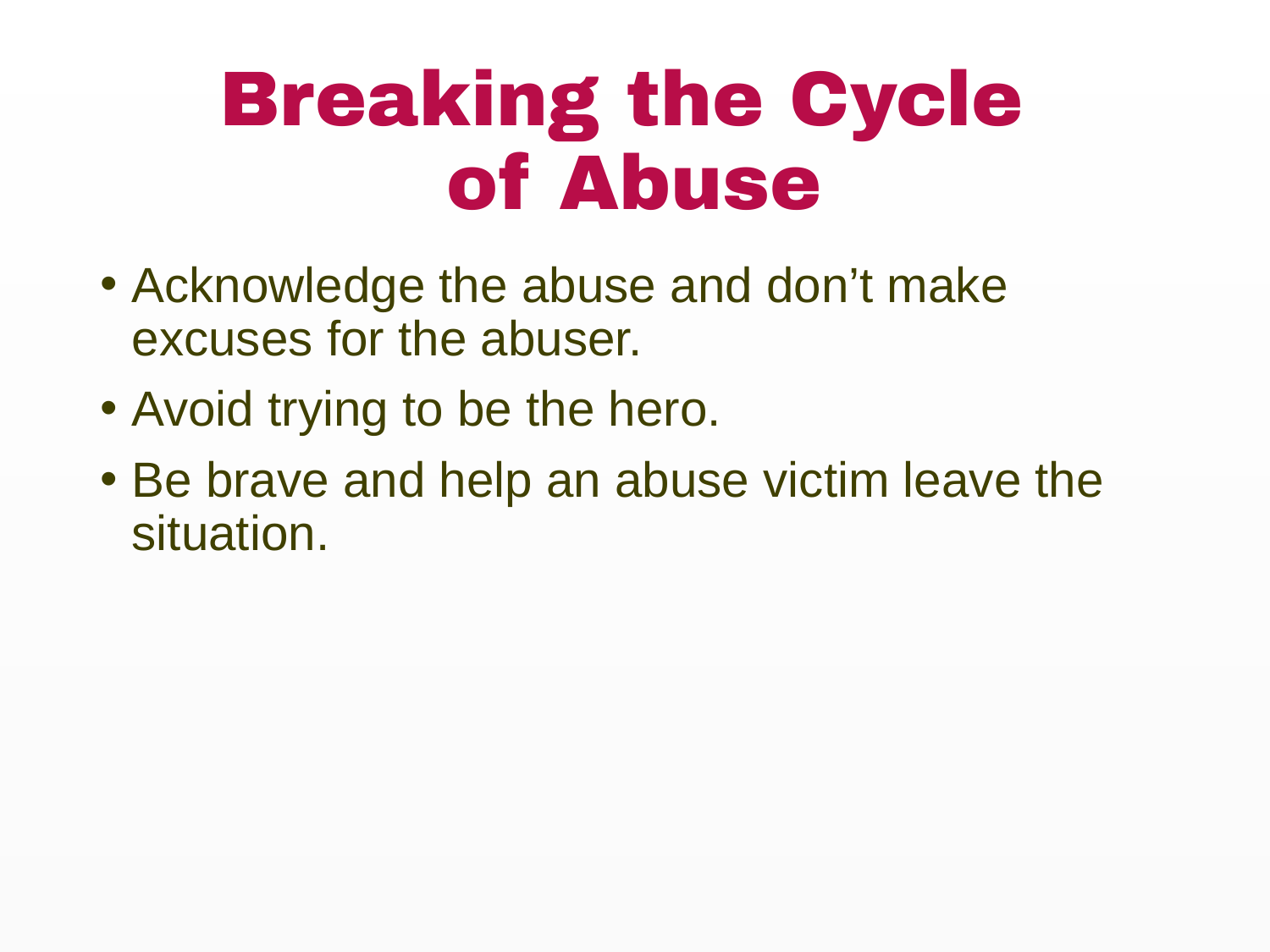

# Breaking the Cycle of Abuse
Acknowledge the abuse and don’t make excuses for the abuser.
Avoid trying to be the hero.
Be brave and help an abuse victim leave the situation.